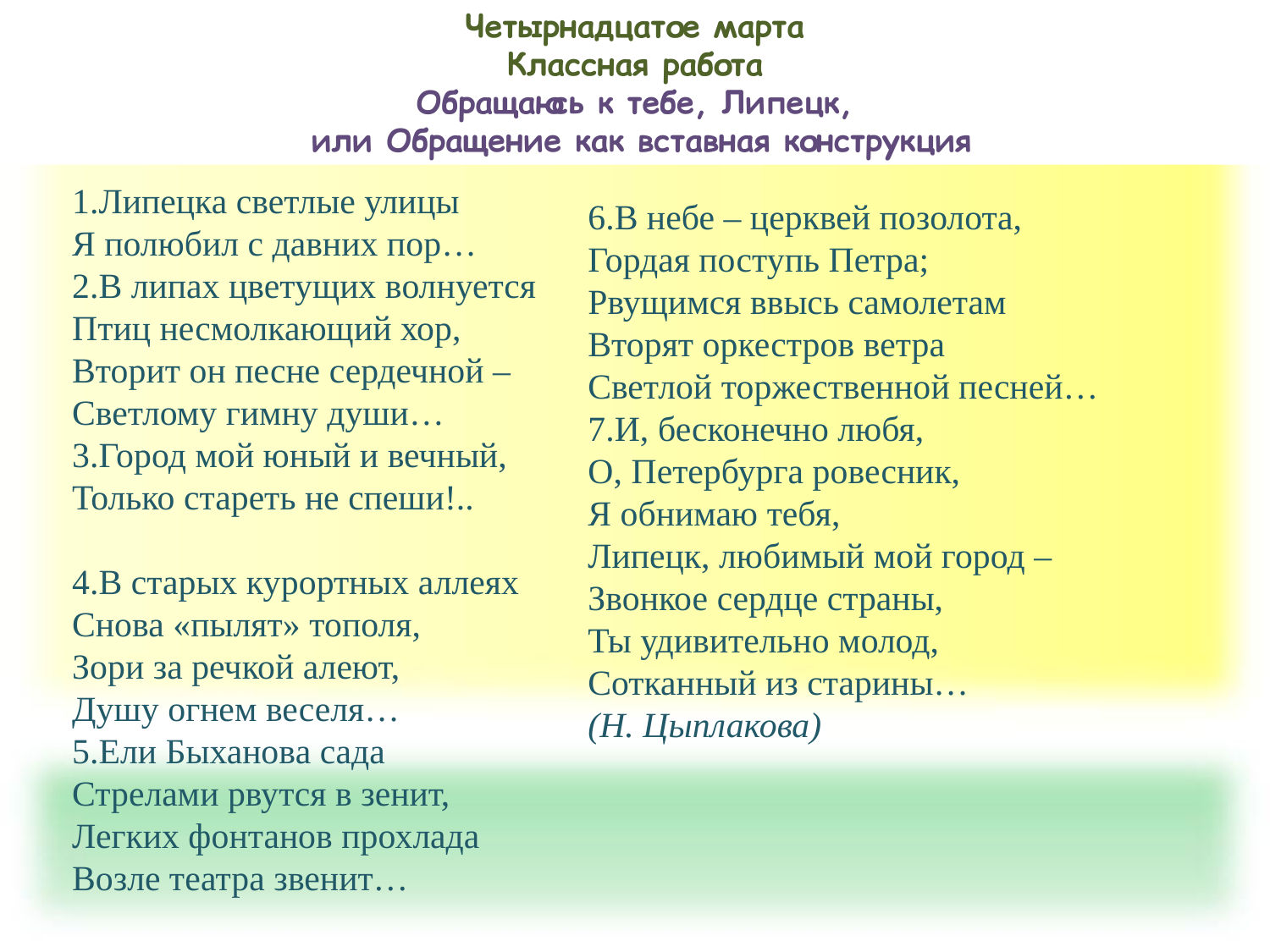

Четырнадцатое марта
Классная работа
Обращаюсь к тебе, Липецк,
 или Обращение как вставная конструкция
1.Липецка светлые улицы
Я полюбил с давних пор…
2.В липах цветущих волнуется
Птиц несмолкающий хор,
Вторит он песне сердечной –
Светлому гимну души…
3.Город мой юный и вечный,
Только стареть не спеши!..
4.В старых курортных аллеях
Снова «пылят» тополя,
Зори за речкой алеют,
Душу огнем веселя…
5.Ели Быханова сада
Стрелами рвутся в зенит,
Легких фонтанов прохлада
Возле театра звенит…
6.В небе – церквей позолота,
Гордая поступь Петра;
Рвущимся ввысь самолетам
Вторят оркестров ветра
Светлой торжественной песней…
7.И, бесконечно любя,
О, Петербурга ровесник,
Я обнимаю тебя,
Липецк, любимый мой город –
Звонкое сердце страны,
Ты удивительно молод,
Сотканный из старины…
(Н. Цыплакова)